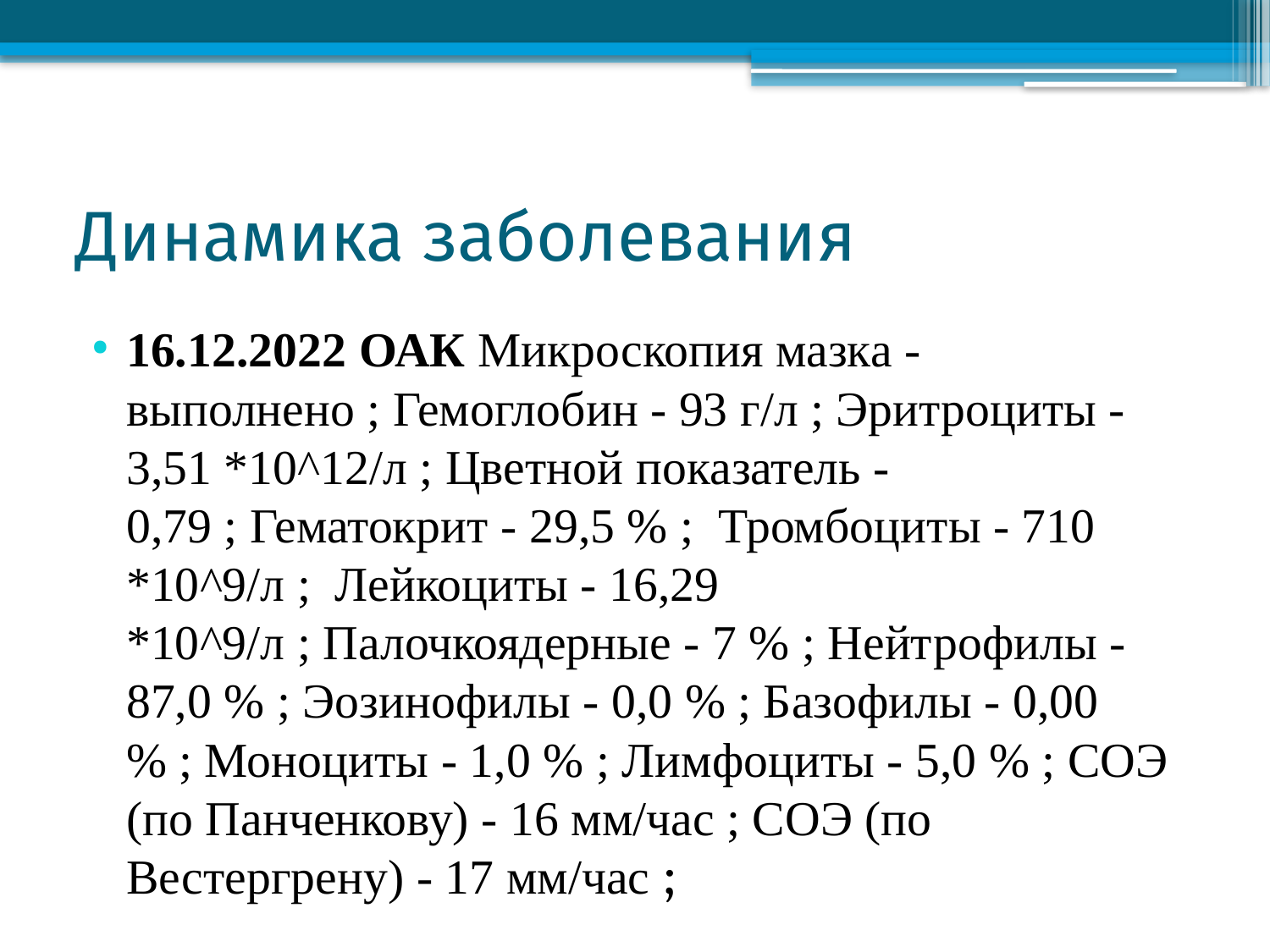

# Динамика заболевания
16.12.2022 ОАК Микроскопия мазка - выполнено ; Гемоглобин - 93 г/л ; Эритроциты - 3,51 *10^12/л ; Цветной показатель - 0,79 ; Гематокрит - 29,5 % ;  Тромбоциты - 710 *10^9/л ;  Лейкоциты - 16,29 *10^9/л ; Палочкоядерные - 7 % ; Нейтрофилы - 87,0 % ; Эозинофилы - 0,0 % ; Базофилы - 0,00 % ; Моноциты - 1,0 % ; Лимфоциты - 5,0 % ; СОЭ (по Панченкову) - 16 мм/час ; СОЭ (по Вестергрену) - 17 мм/час ;